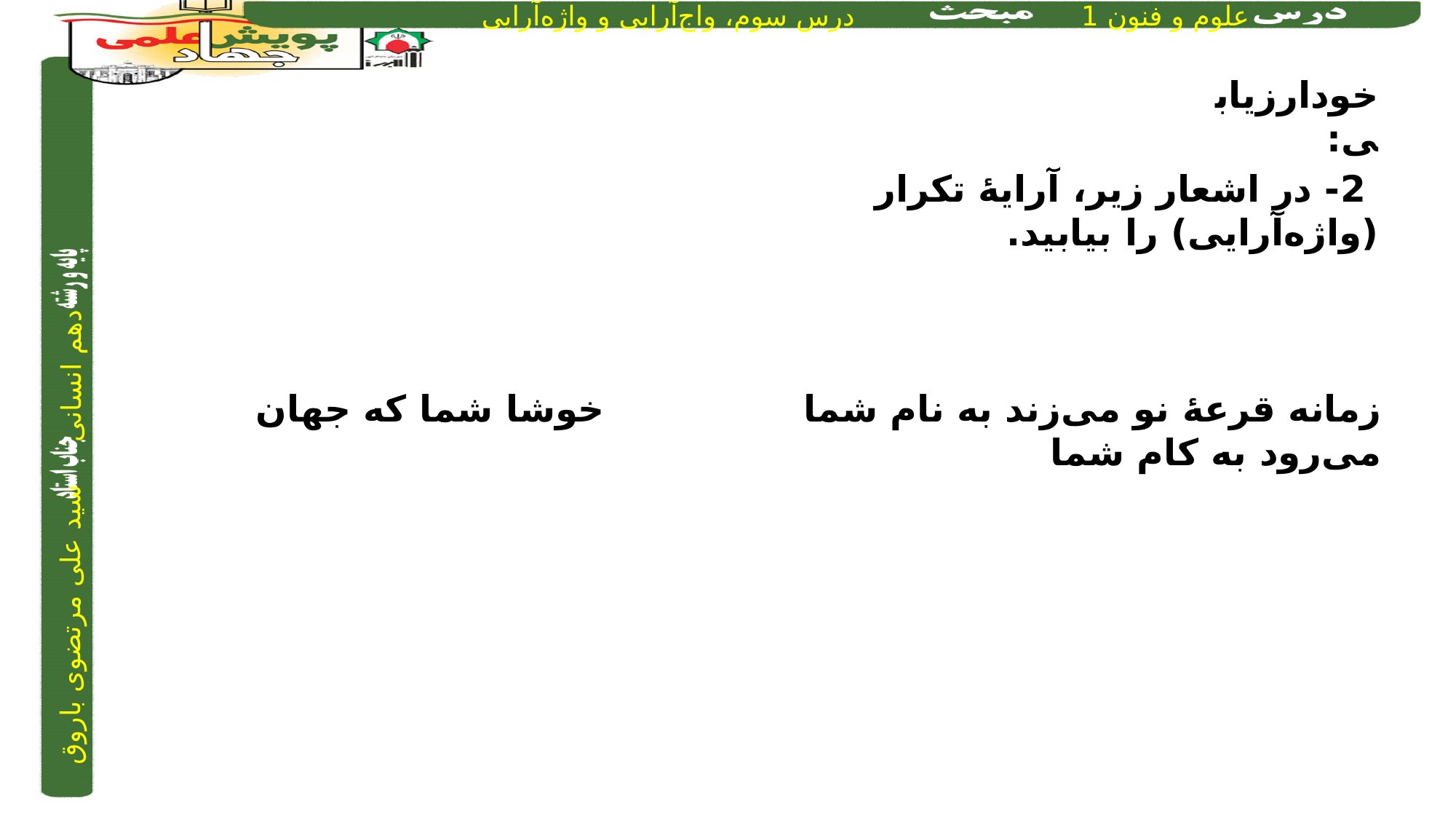

خودارزیابی:
 2- در اشعار زیر، آرایۀ تکرار (واژه‌آرایی) را بیابید.
زمانه قرعۀ نو می‌زند به نام شما			 خوشا شما که جهان می‌رود به کام شما